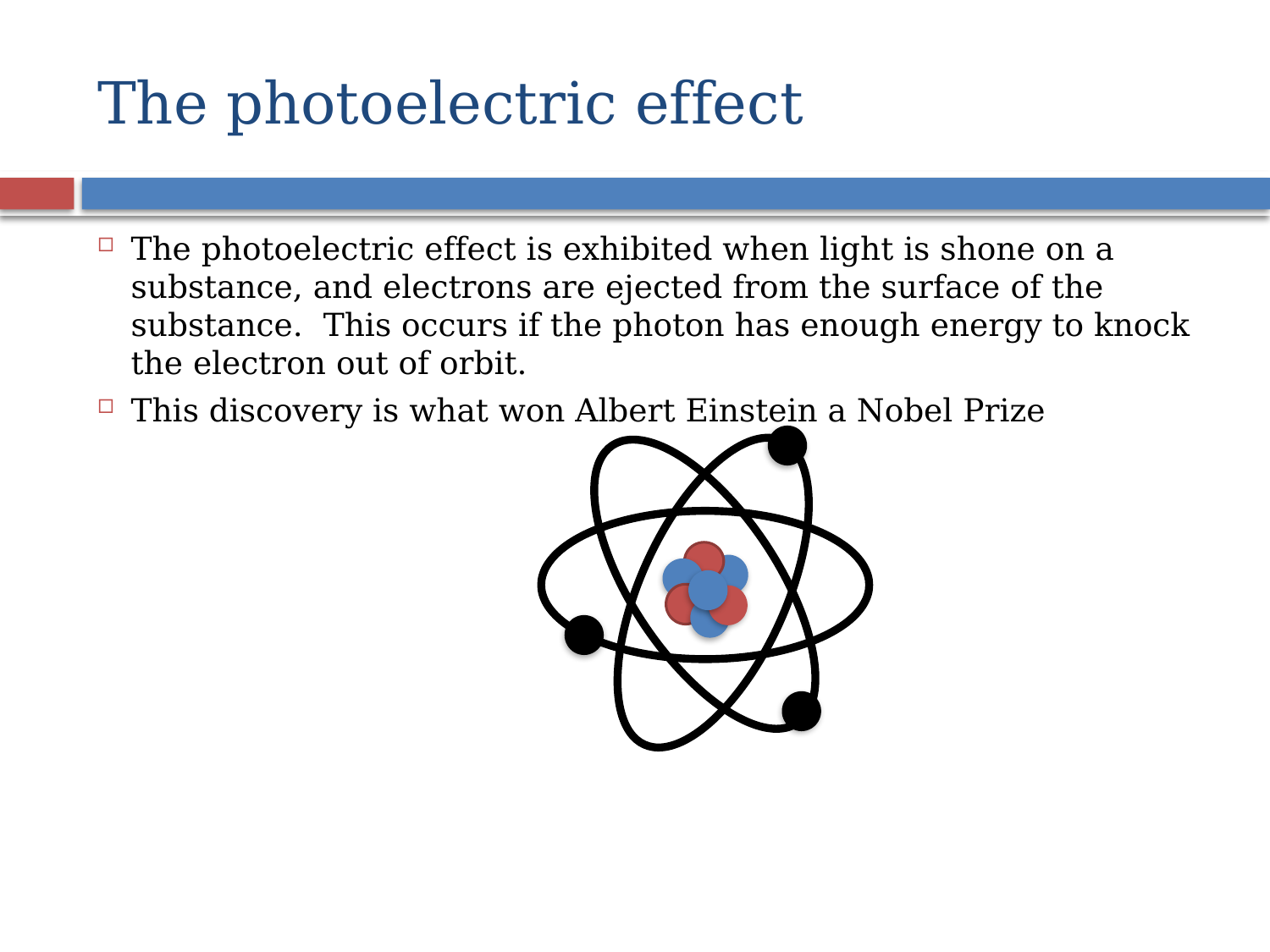

# The photoelectric effect
The photoelectric effect is exhibited when light is shone on a substance, and electrons are ejected from the surface of the substance.  This occurs if the photon has enough energy to knock the electron out of orbit.
This discovery is what won Albert Einstein a Nobel Prize